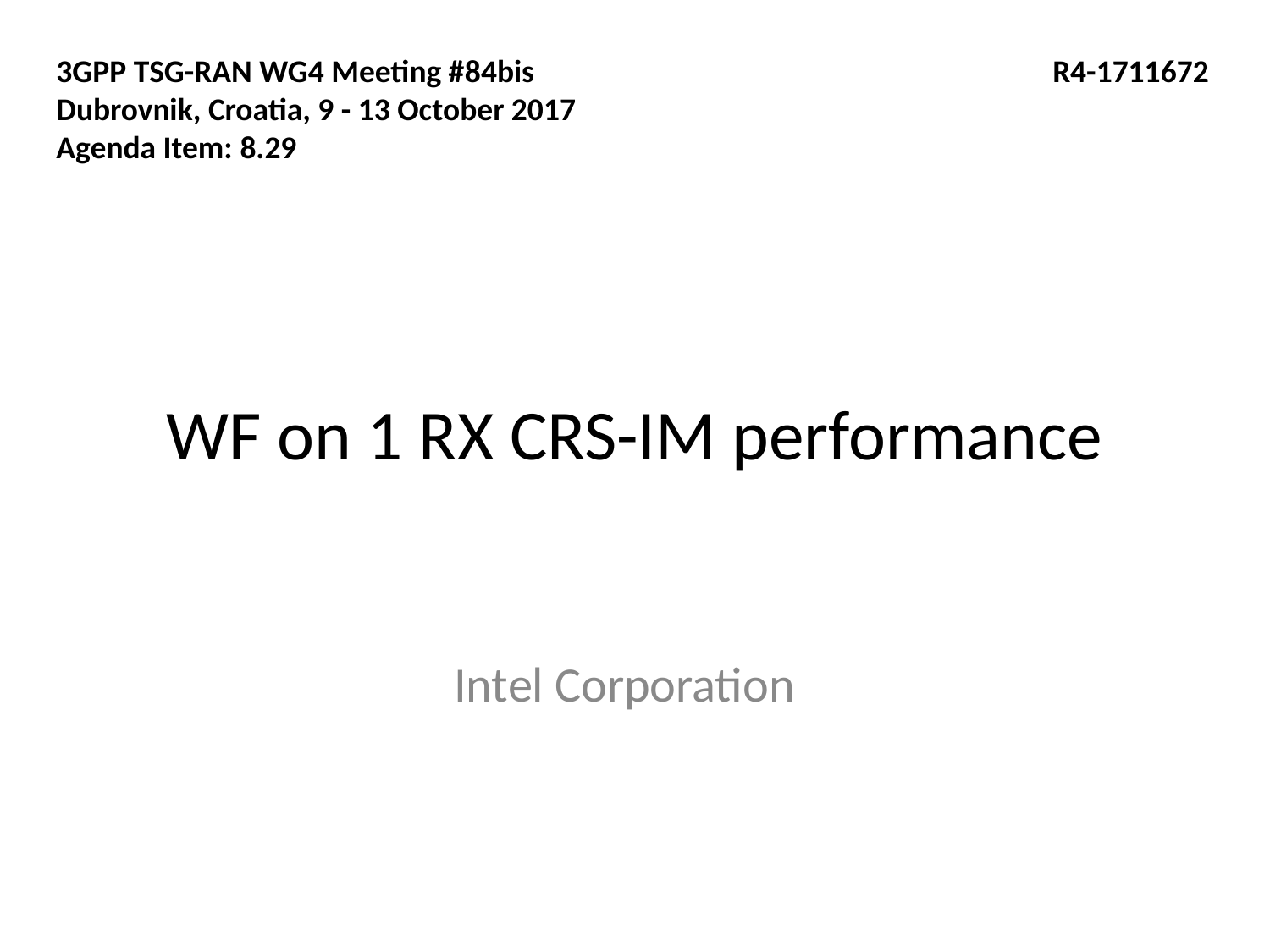

3GPP TSG-RAN WG4 Meeting #84bis
Dubrovnik, Croatia, 9 - 13 October 2017
Agenda Item: 8.29
R4-1711672
# WF on 1 RX CRS-IM performance
Intel Corporation